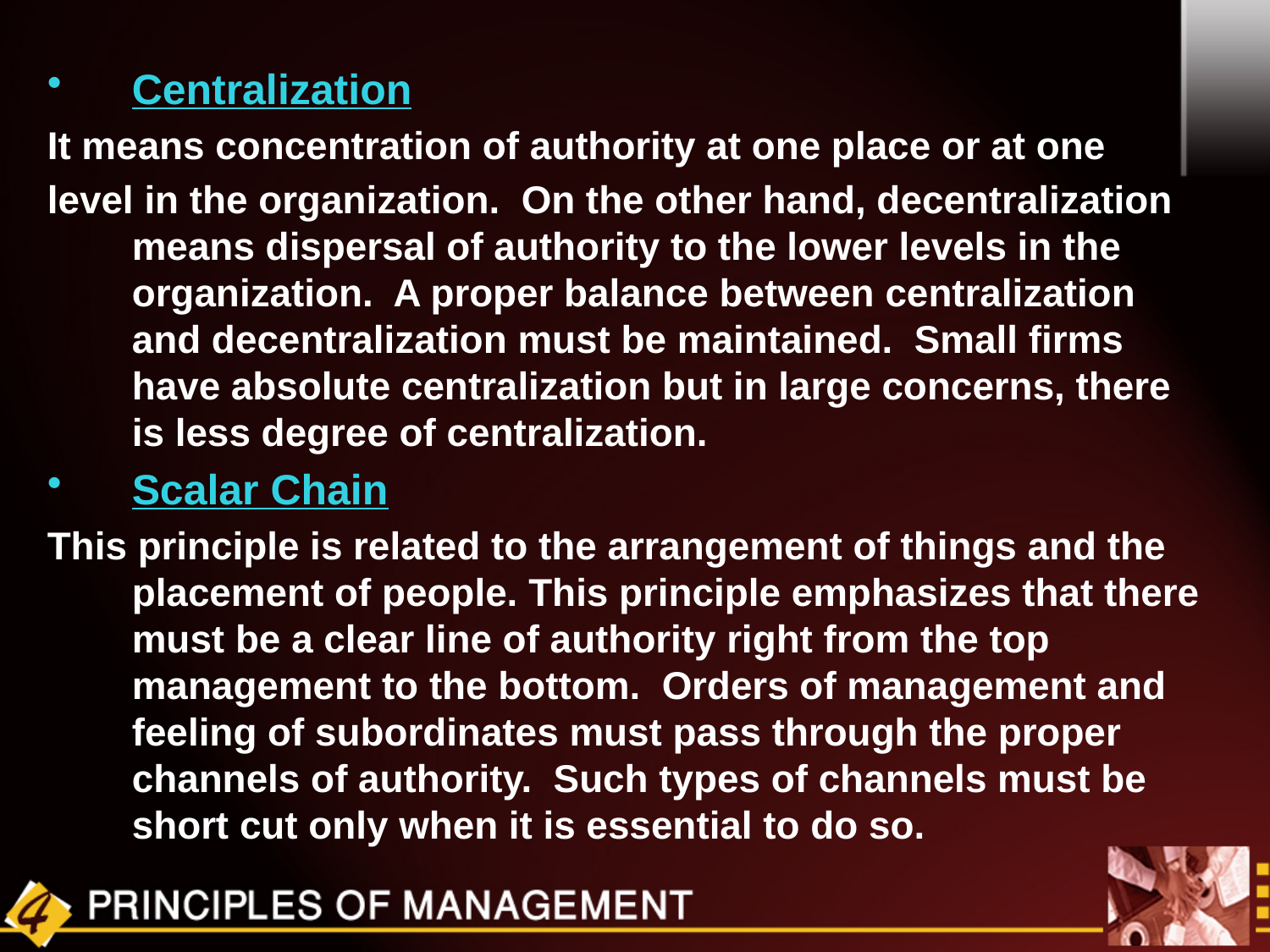

Centralization
It means concentration of authority at one place or at one
level in the organization.  On the other hand, decentralization means dispersal of authority to the lower levels in the organization.  A proper balance between centralization and decentralization must be maintained.  Small firms have absolute centralization but in large concerns, there is less degree of centralization.
Scalar Chain
This principle is related to the arrangement of things and the placement of people. This principle emphasizes that there must be a clear line of authority right from the top management to the bottom.  Orders of management and feeling of subordinates must pass through the proper channels of authority.  Such types of channels must be short cut only when it is essential to do so.